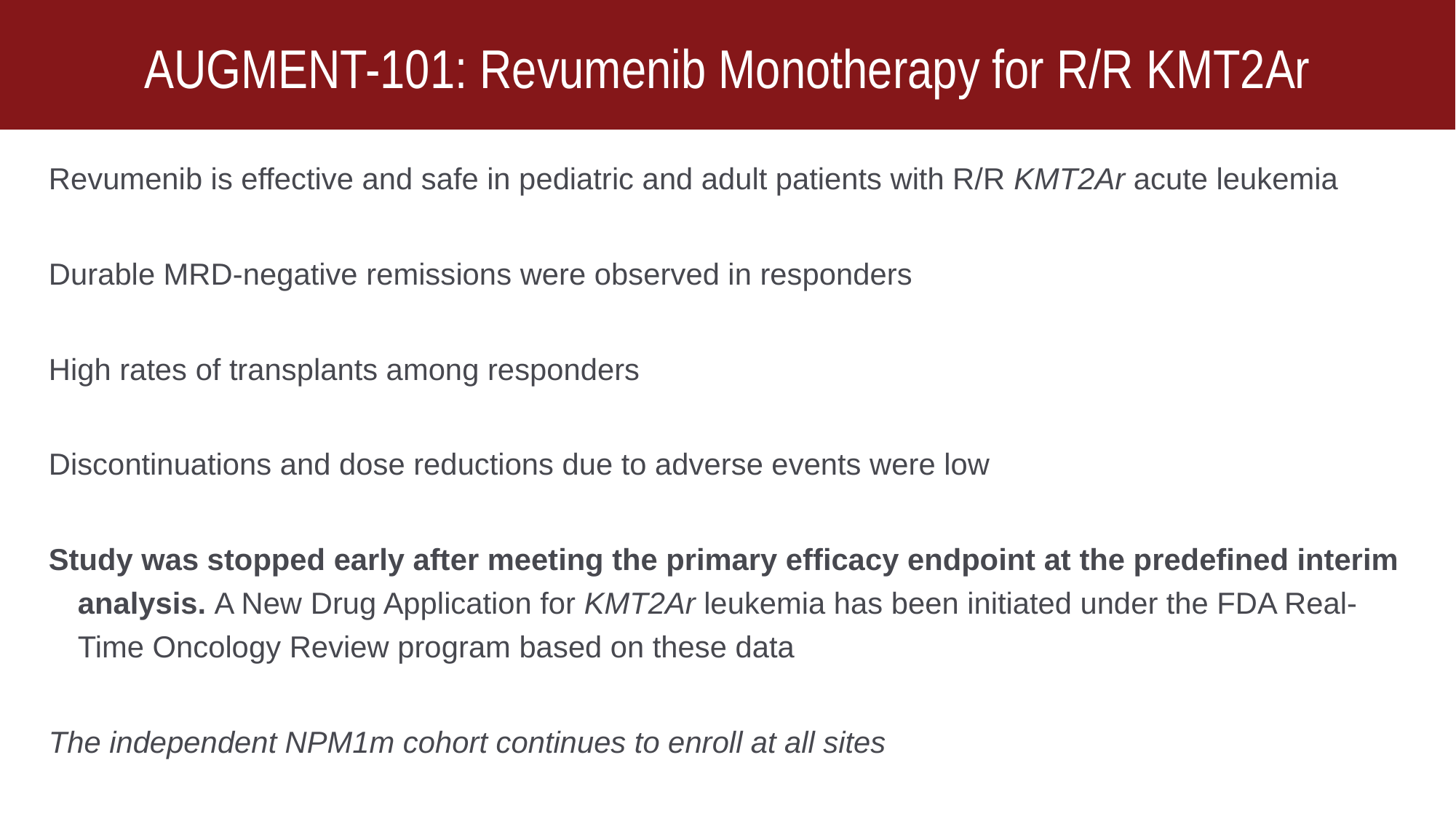

AUGMENT-101: Revumenib Monotherapy for R/R KMT2Ar
Revumenib is effective and safe in pediatric and adult patients with R/R KMT2Ar acute leukemia
Durable MRD-negative remissions were observed in responders
High rates of transplants among responders
Discontinuations and dose reductions due to adverse events were low
Study was stopped early after meeting the primary efficacy endpoint at the predefined interim analysis. A New Drug Application for KMT2Ar leukemia has been initiated under the FDA Real-Time Oncology Review program based on these data
The independent NPM1m cohort continues to enroll at all sites